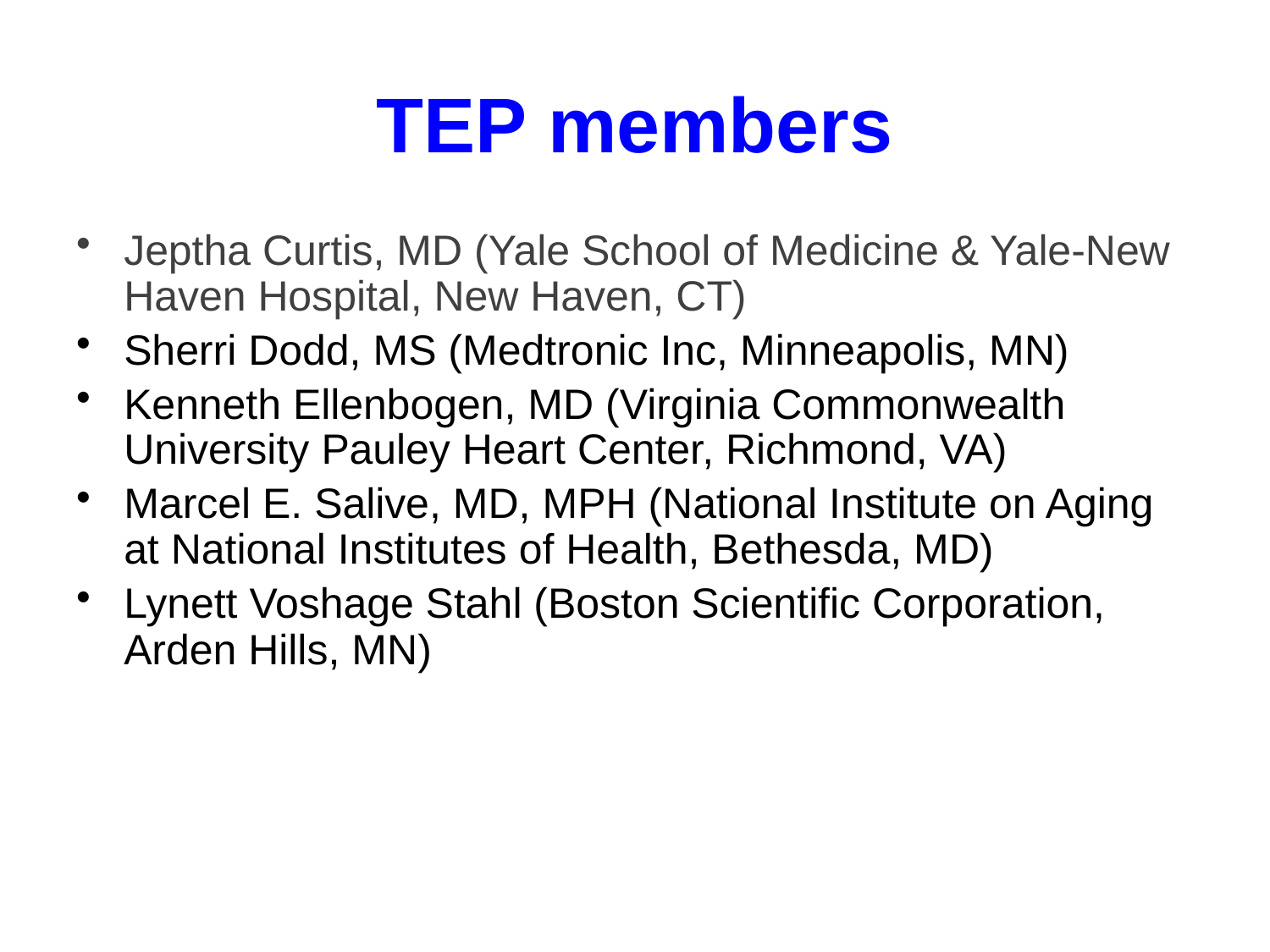

# TEP members
Jeptha Curtis, MD (Yale School of Medicine & Yale-New Haven Hospital, New Haven, CT)
Sherri Dodd, MS (Medtronic Inc, Minneapolis, MN)
Kenneth Ellenbogen, MD (Virginia Commonwealth University Pauley Heart Center, Richmond, VA)
Marcel E. Salive, MD, MPH (National Institute on Aging at National Institutes of Health, Bethesda, MD)
Lynett Voshage Stahl (Boston Scientific Corporation, Arden Hills, MN)